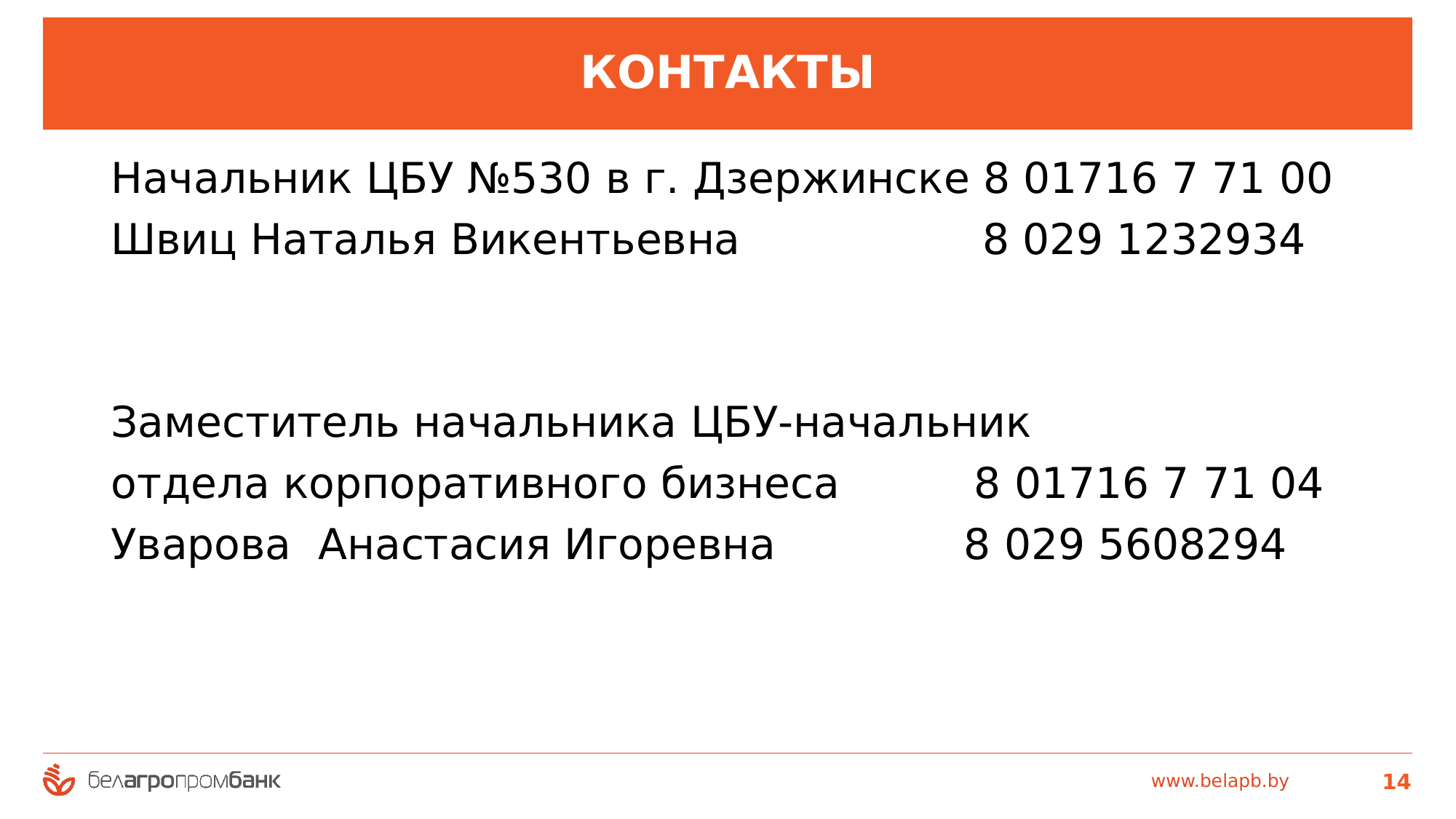

# КОНТАКТЫ
Начальник ЦБУ №530 в г. Дзержинске 8 01716 7 71 00
Швиц Наталья Викентьевна                  8 029 1232934

Заместитель начальника ЦБУ-начальник
отдела корпоративного бизнеса          8 01716 7 71 04
Уварова  Анастасия Игоревна              8 029 5608294